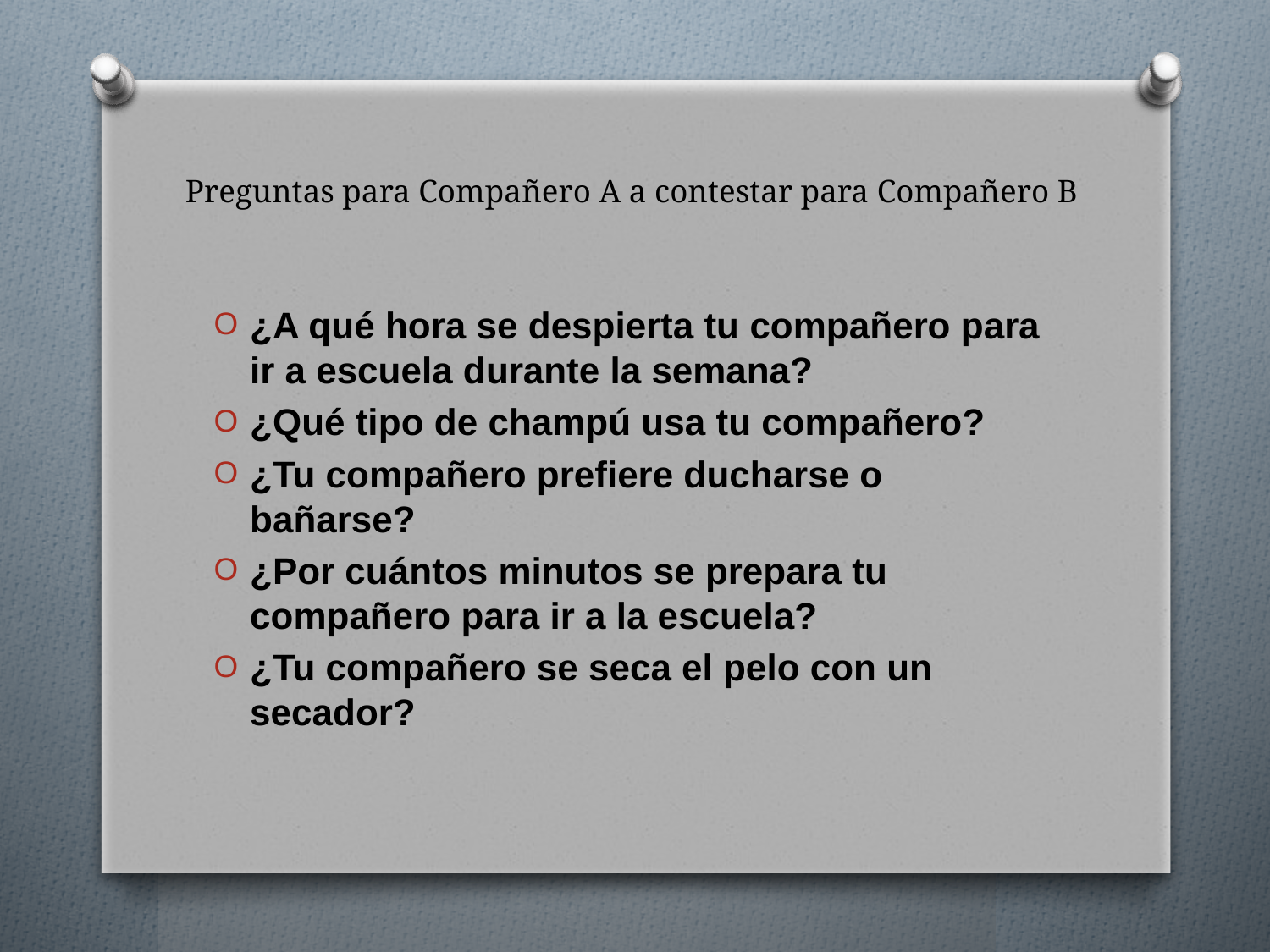

# Preguntas para Compañero A a contestar para Compañero B

¿A qué hora se despierta tu compañero para ir a escuela durante la semana?
¿Qué tipo de champú usa tu compañero?
¿Tu compañero prefiere ducharse o bañarse?
¿Por cuántos minutos se prepara tu compañero para ir a la escuela?
¿Tu compañero se seca el pelo con un secador?